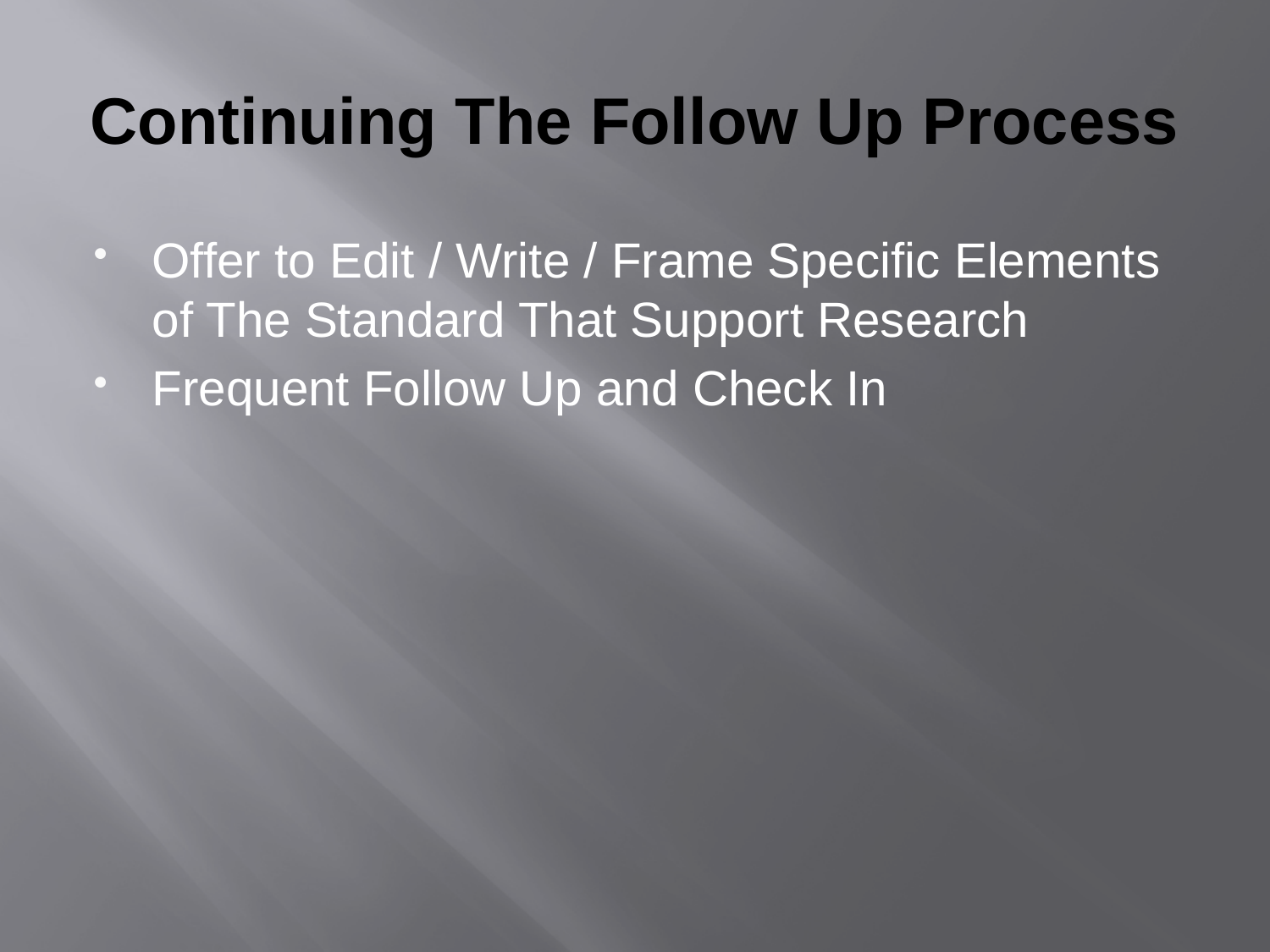

# Continuing The Follow Up Process
Offer to Edit / Write / Frame Specific Elements of The Standard That Support Research
Frequent Follow Up and Check In